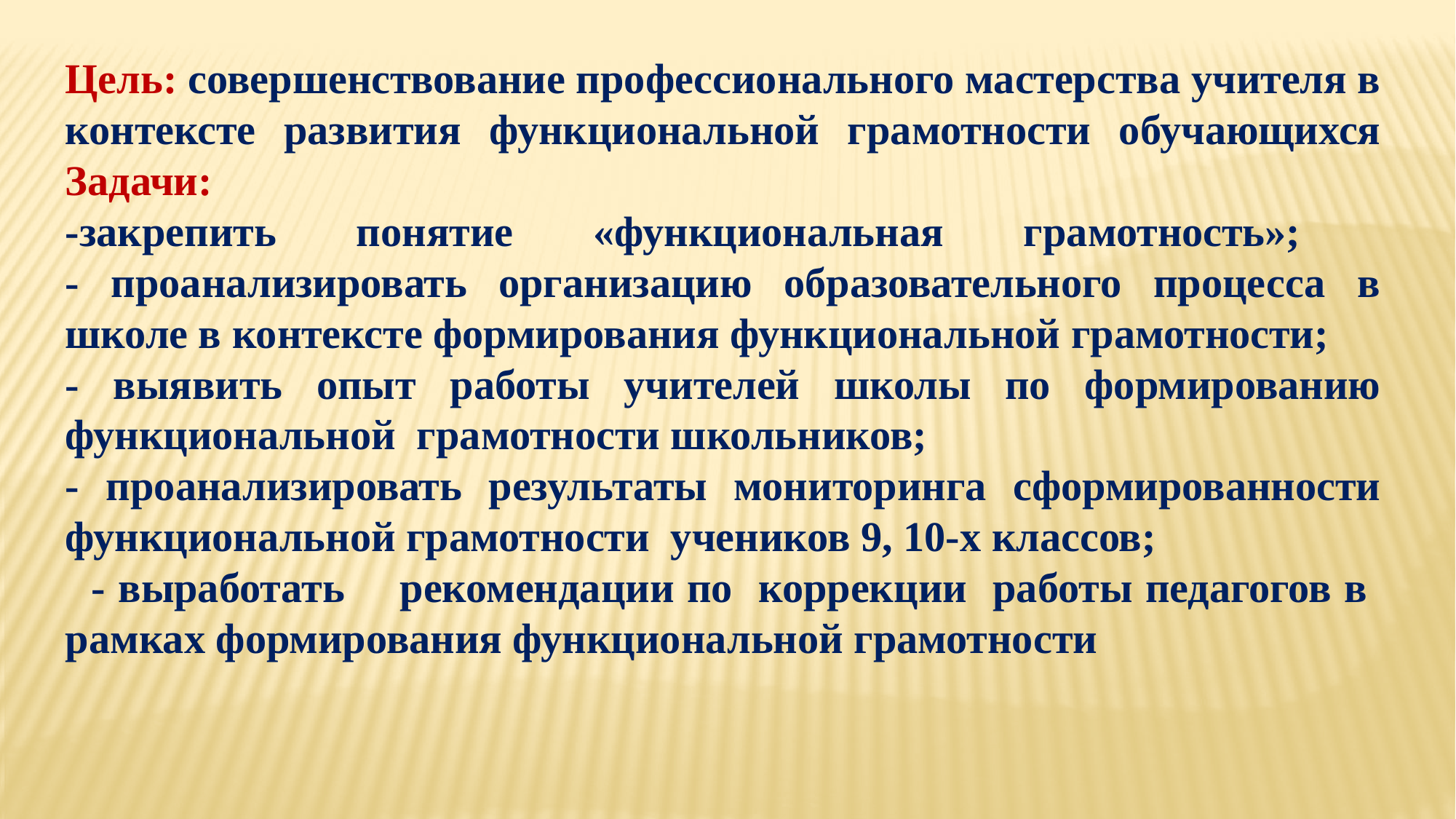

Цель: совершенствование профессионального мастерства учителя в контексте развития функциональной грамотности обучающихся Задачи:
-закрепить понятие «функциональная грамотность»;
- проанализировать организацию образовательного процесса в школе в контексте формирования функциональной грамотности;
- выявить опыт работы учителей школы по формированию функциональной  грамотности школьников;
- проанализировать результаты мониторинга сформированности функциональной грамотности  учеников 9, 10-х классов;
  - выработать	рекомендации по  коррекции  работы педагогов в  рамках формирования функциональной грамотности